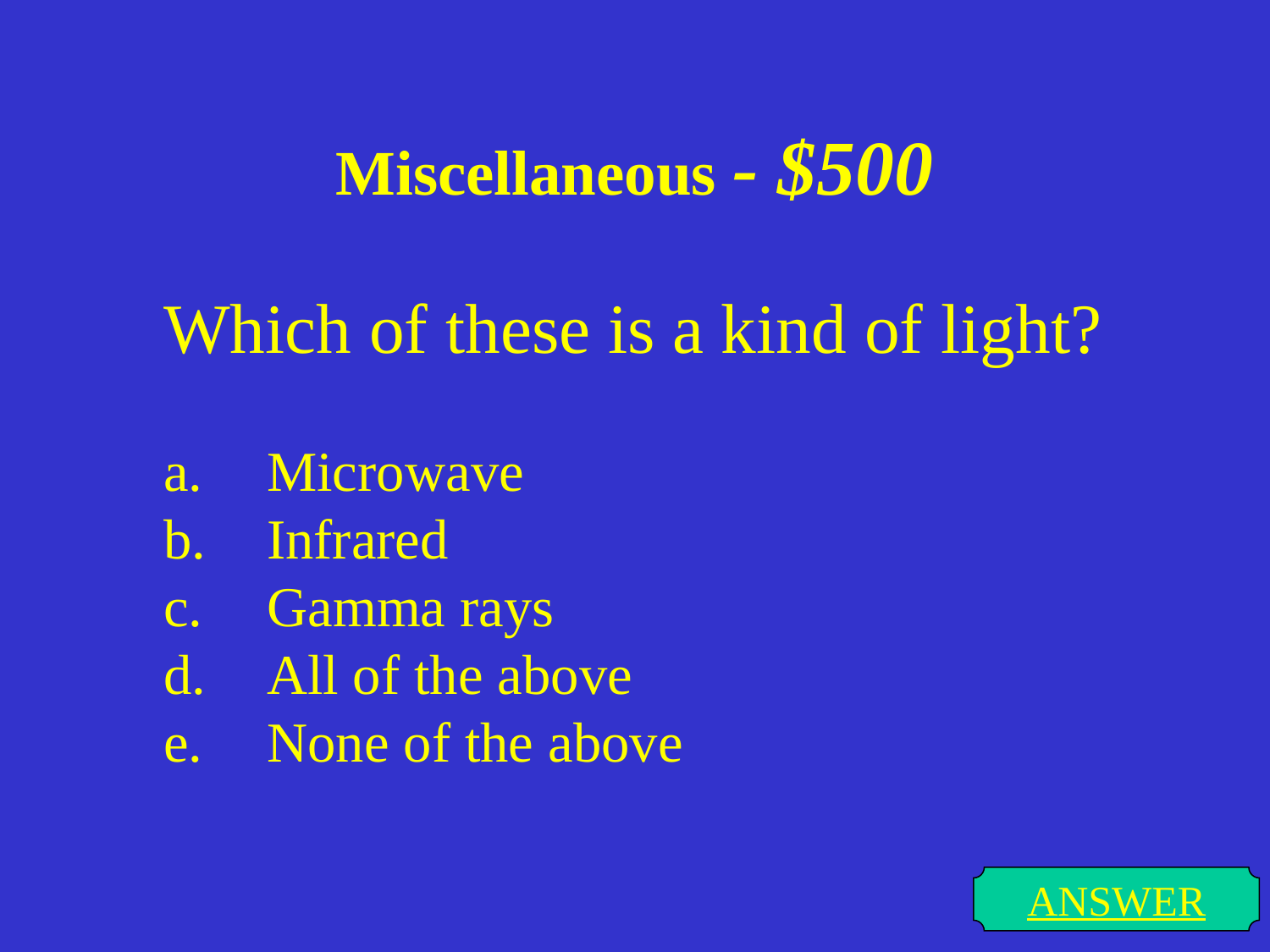

# Miscellaneous - $500
Which of these is a kind of light?

Microwave
Infrared
Gamma rays
All of the above
None of the above

ANSWER